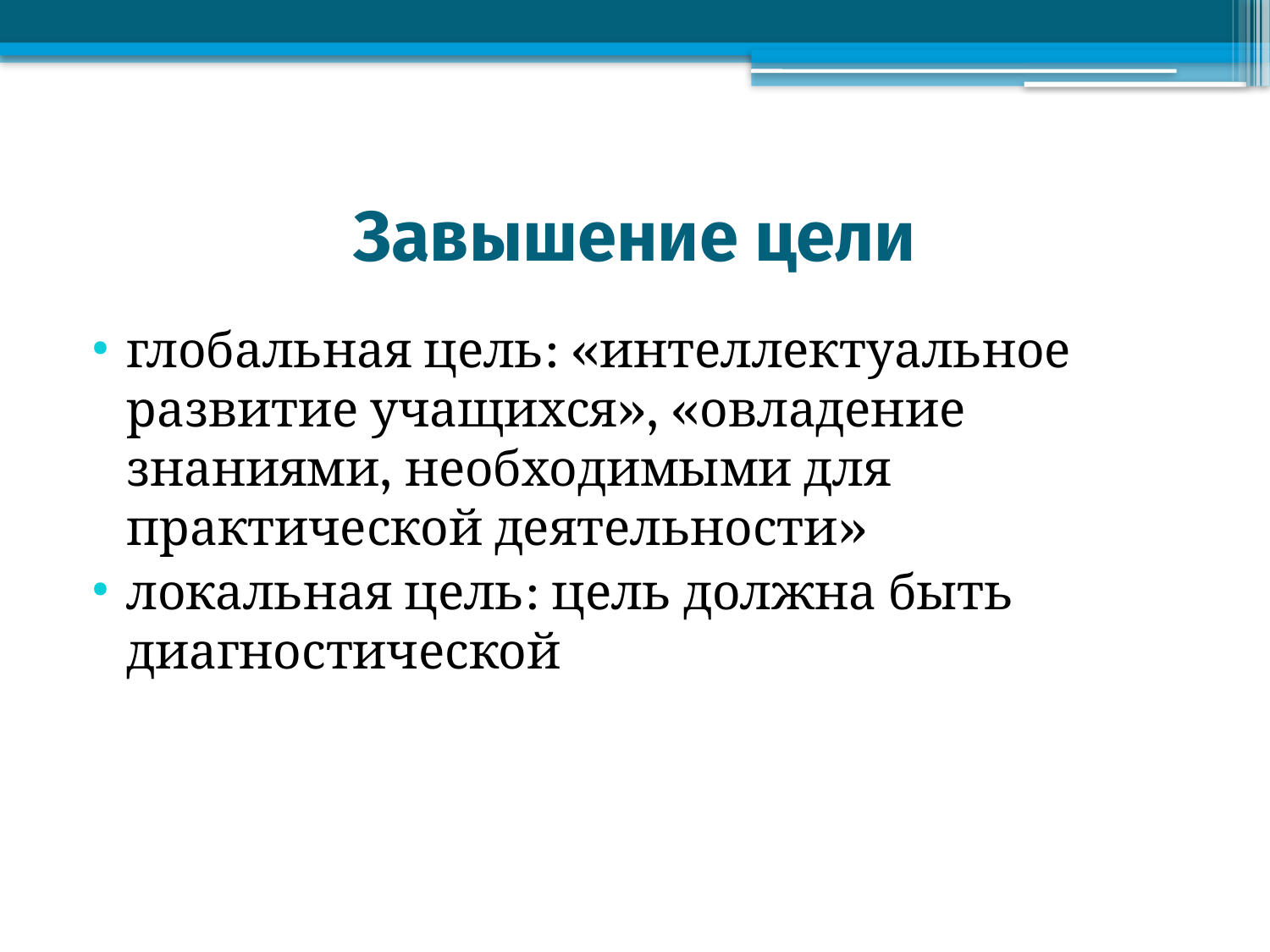

# Завышение цели
глобальная цель: «интеллектуальное развитие учащихся», «овладение знаниями, необходимыми для  практической деятельности»
локальная цель: цель должна быть диагностической